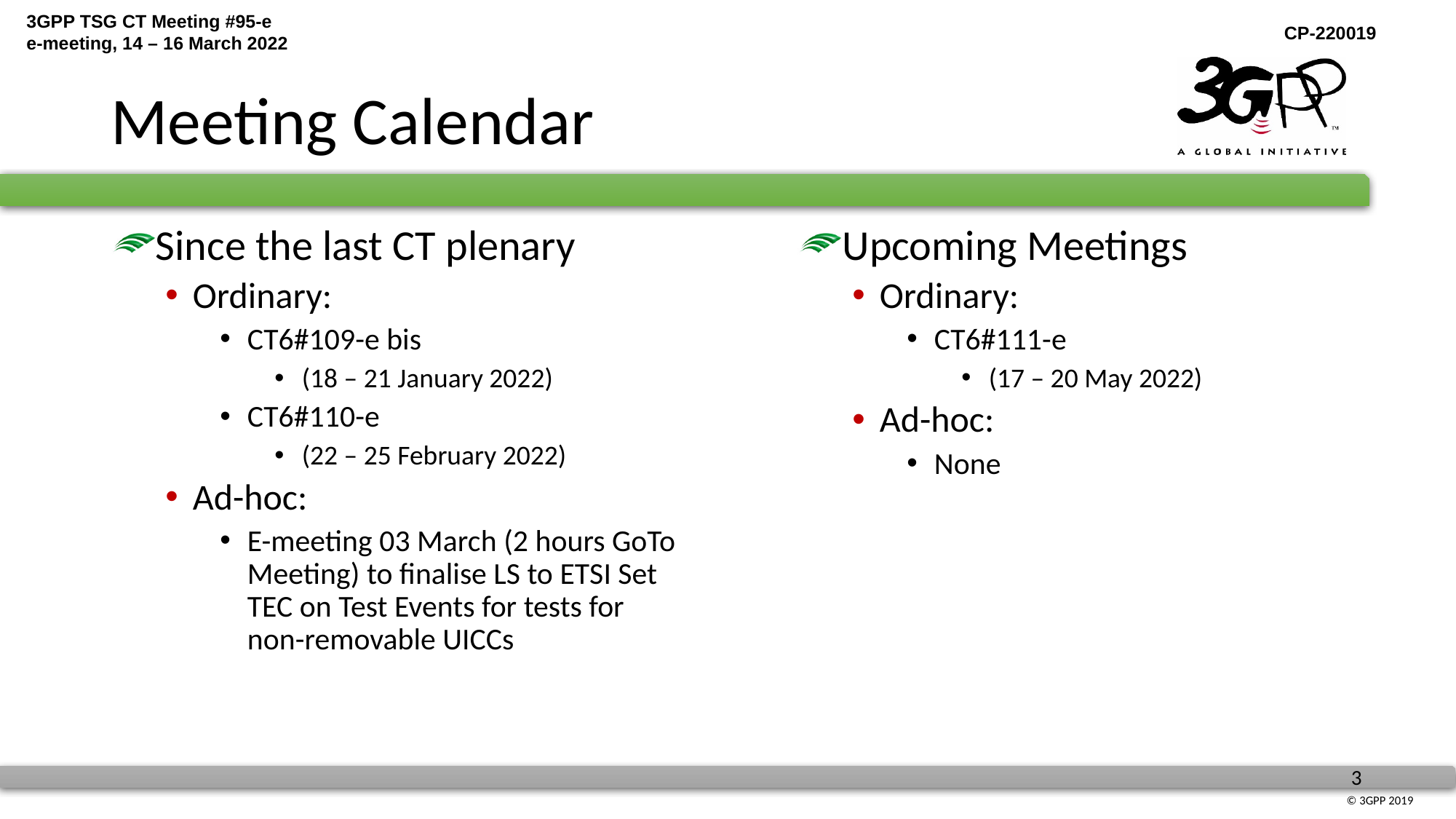

# Meeting Calendar
Since the last CT plenary
Ordinary:
CT6#109-e bis
(18 – 21 January 2022)
CT6#110-e
(22 – 25 February 2022)
Ad-hoc:
E-meeting 03 March (2 hours GoTo Meeting) to finalise LS to ETSI Set TEC on Test Events for tests for non-removable UICCs
Upcoming Meetings
Ordinary:
CT6#111-e
(17 – 20 May 2022)
Ad-hoc:
None